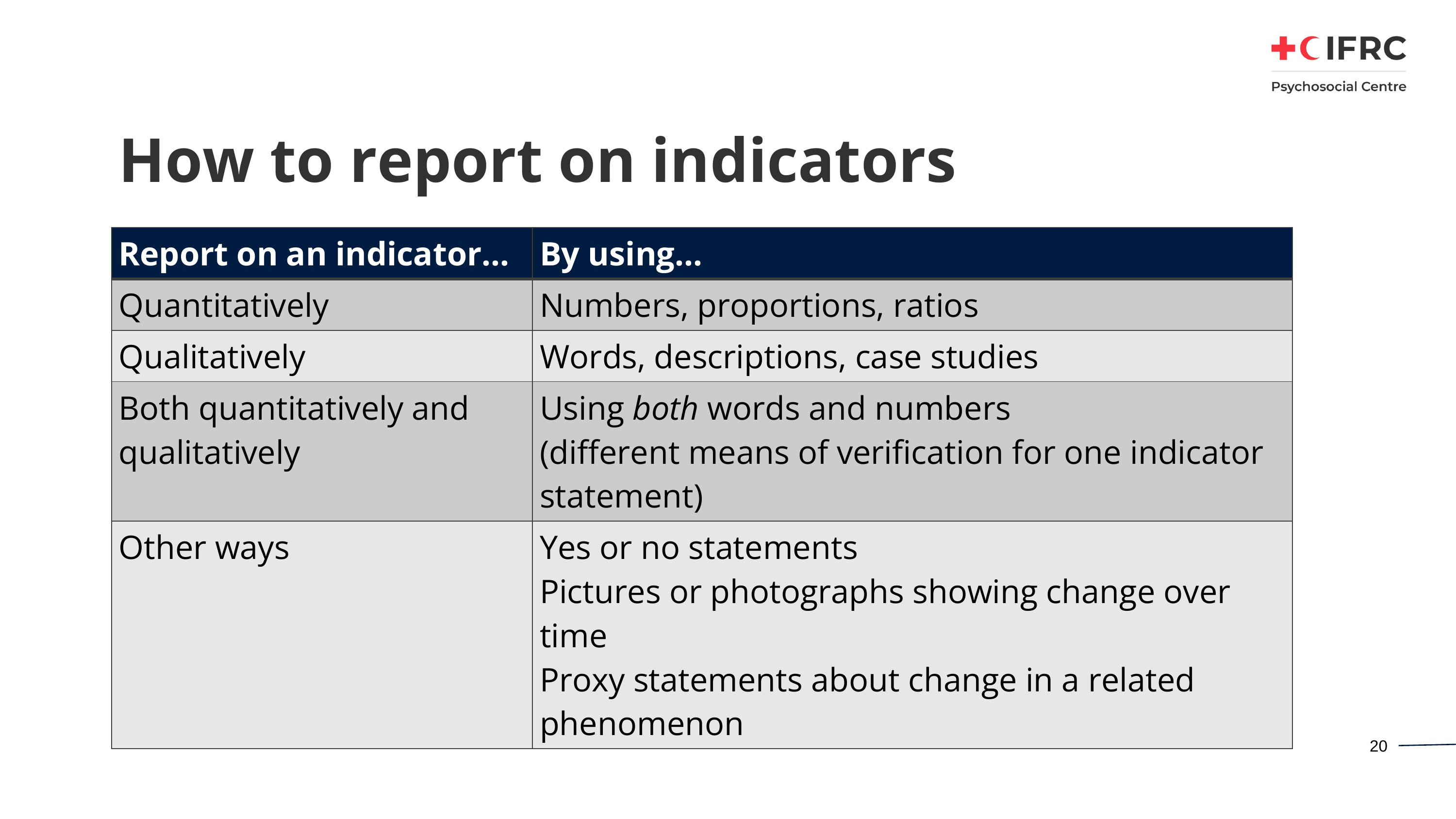

# How to report on indicators
| Report on an indicator… | By using… |
| --- | --- |
| Quantitatively | Numbers, proportions, ratios |
| Qualitatively | Words, descriptions, case studies |
| Both quantitatively and qualitatively | Using both words and numbers (different means of verification for one indicator statement) |
| Other ways | Yes or no statements Pictures or photographs showing change over time Proxy statements about change in a related phenomenon |